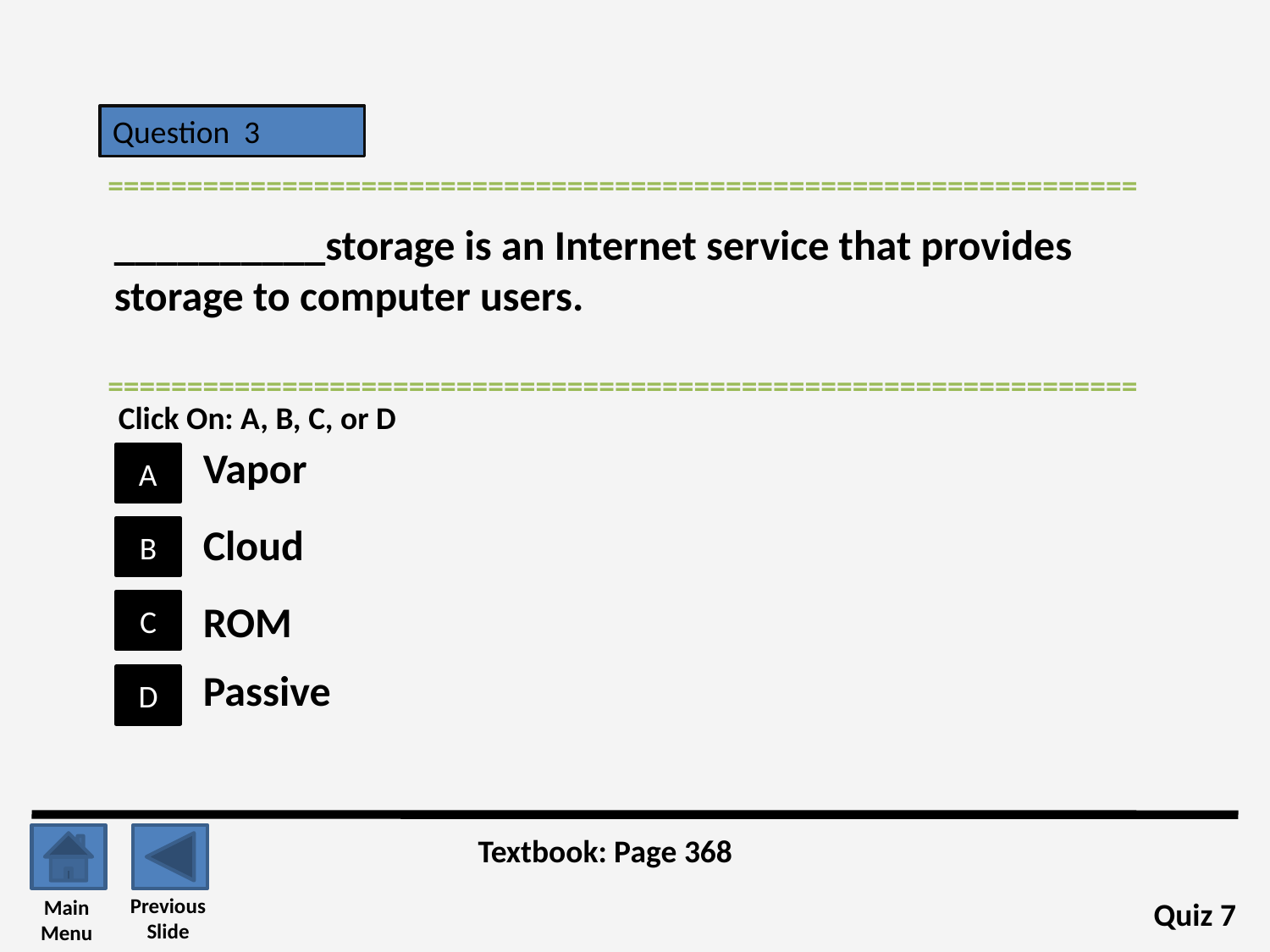

Question  3
=================================================================
__________storage is an Internet service that provides storage to computer users.
=================================================================
Click On: A, B, C, or D

Vapor
A
Cloud
B
ROM
C
Passive
D

Textbook: Page 368
Previous
Slide
Main
Menu
Quiz 7